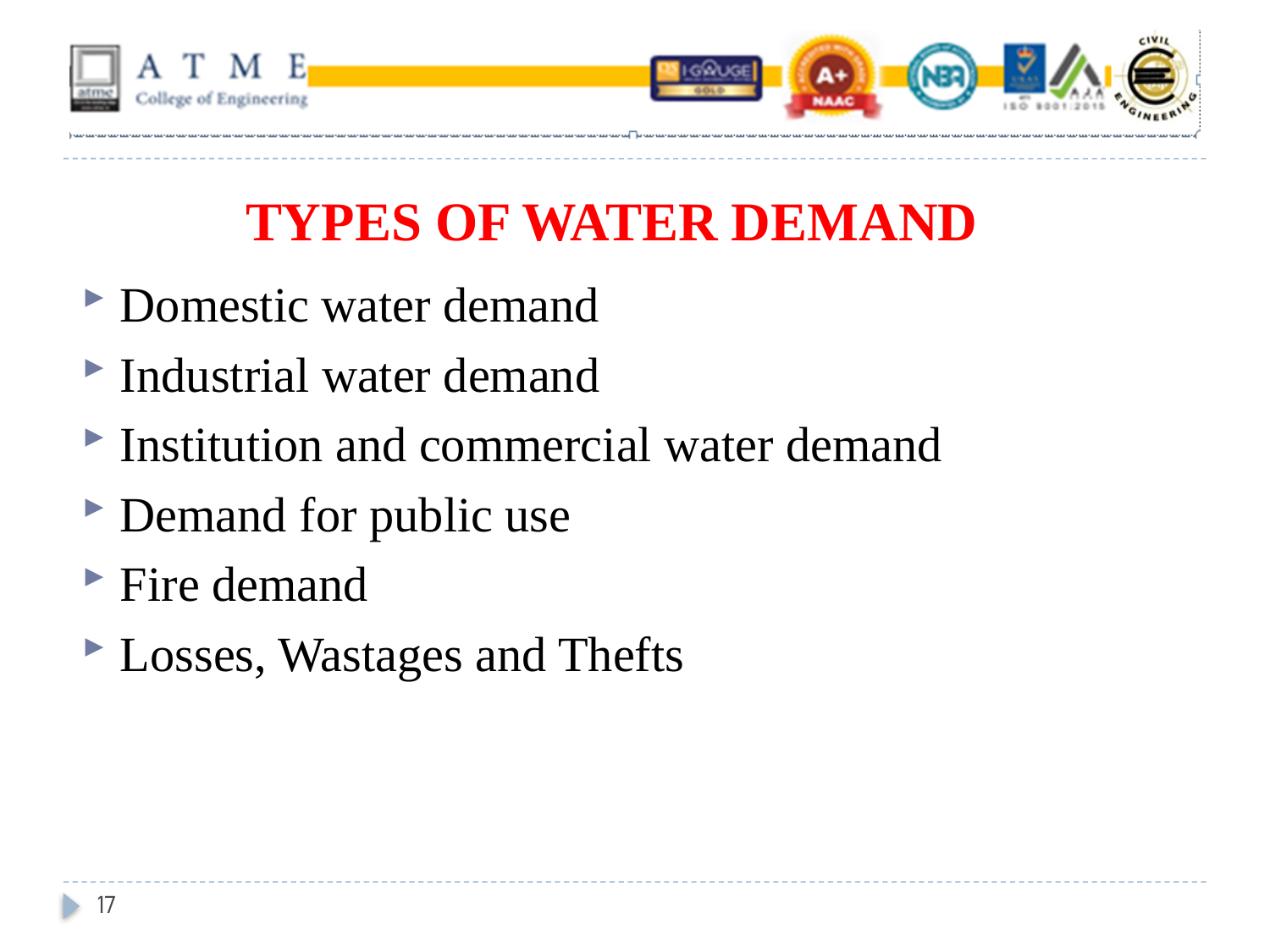

# TYPES OF WATER DEMAND
Domestic water demand
Industrial water demand
Institution and commercial water demand
Demand for public use
Fire demand
Losses, Wastages and Thefts

17